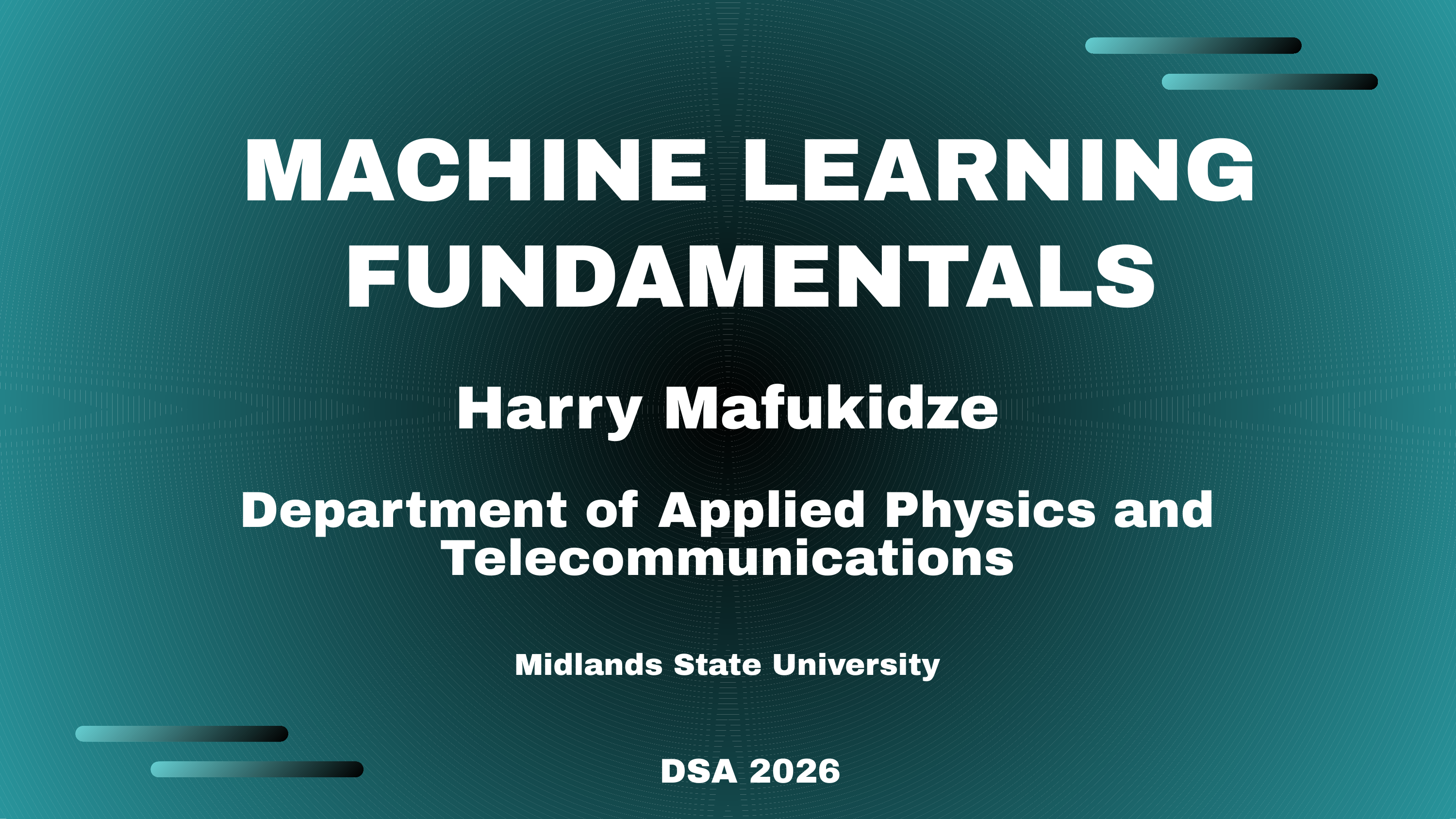

MACHINE LEARNING FUNDAMENTALS
Harry Mafukidze

Department of Applied Physics and Telecommunications

Midlands State University

DSA 2026